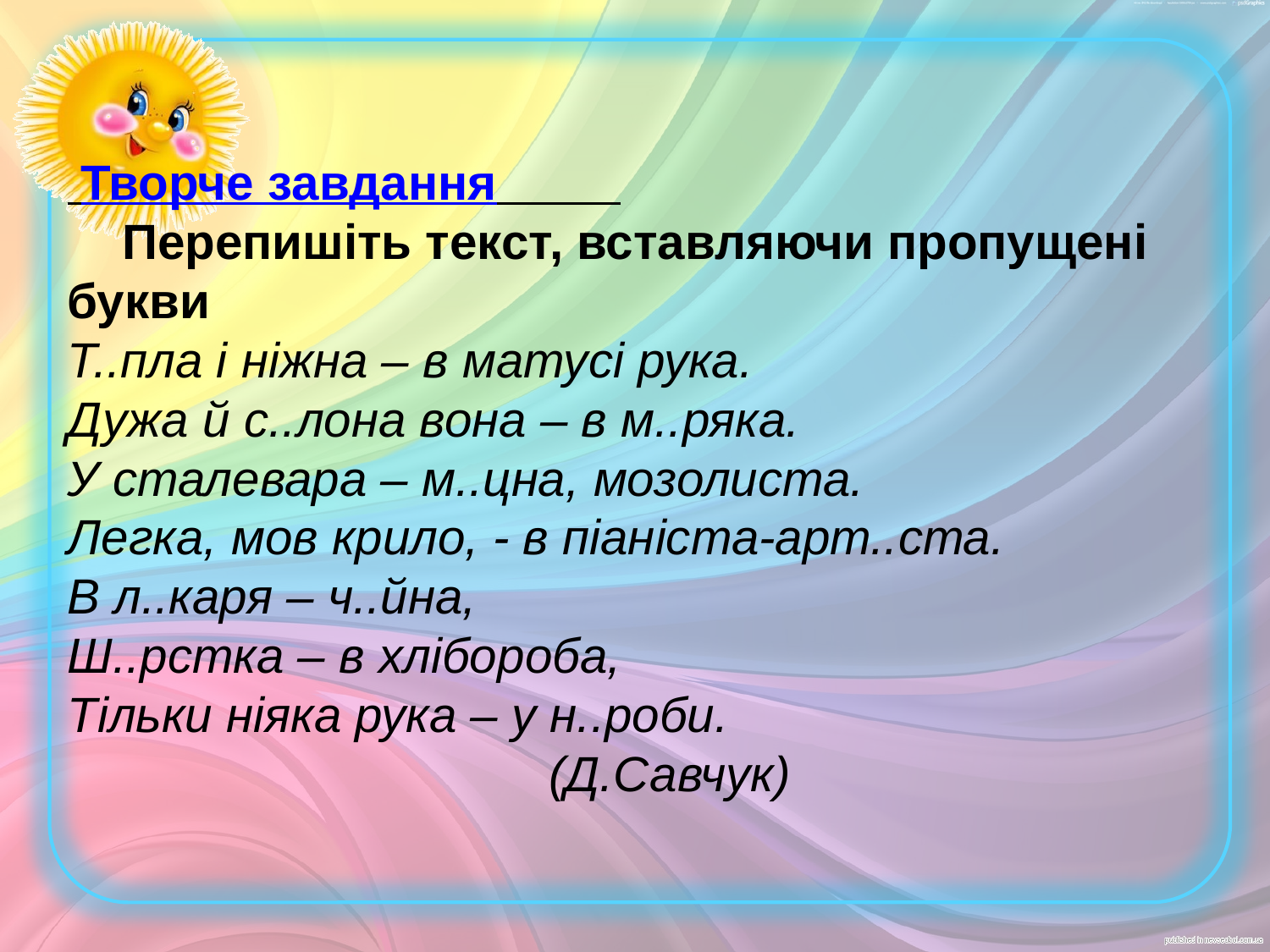

Творче завдання
    Перепишіть текст, вставляючи пропущені букви
Т..пла і ніжна – в матусі рука.
Дужа й с..лона вона – в м..ряка.
У сталевара – м..цна, мозолиста.
Легка, мов крило, - в піаніста-арт..ста.
В л..каря – ч..йна,
Ш..рстка – в хлібороба,
Тільки ніяка рука – у н..роби.
                                   (Д.Савчук)